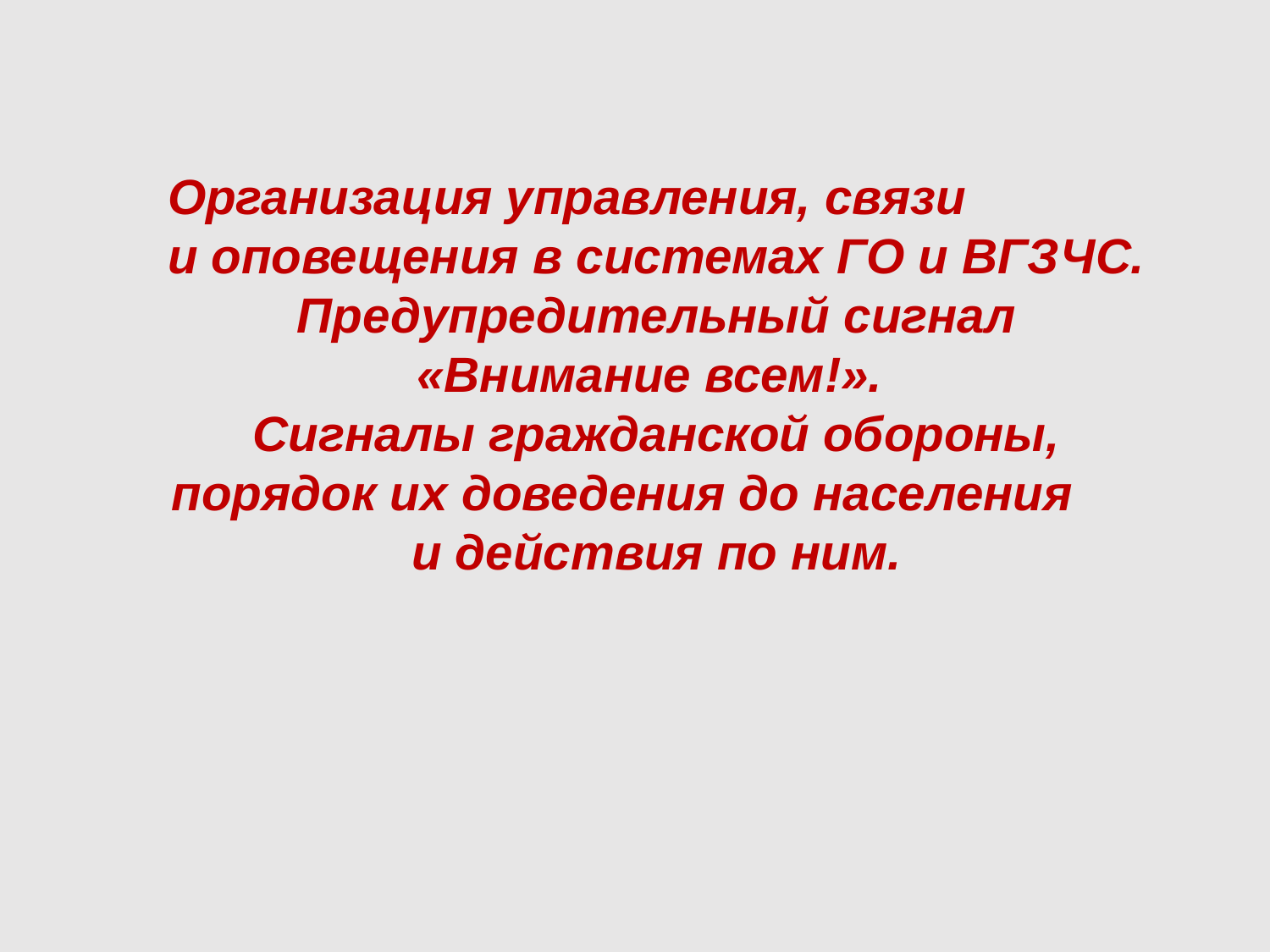

Организация управления, связи              и оповещения в системах ГО и ВГЗЧС.
Предупредительный сигнал «Внимание всем!».
Сигналы гражданской обороны, порядок их доведения до населения      и действия по ним.